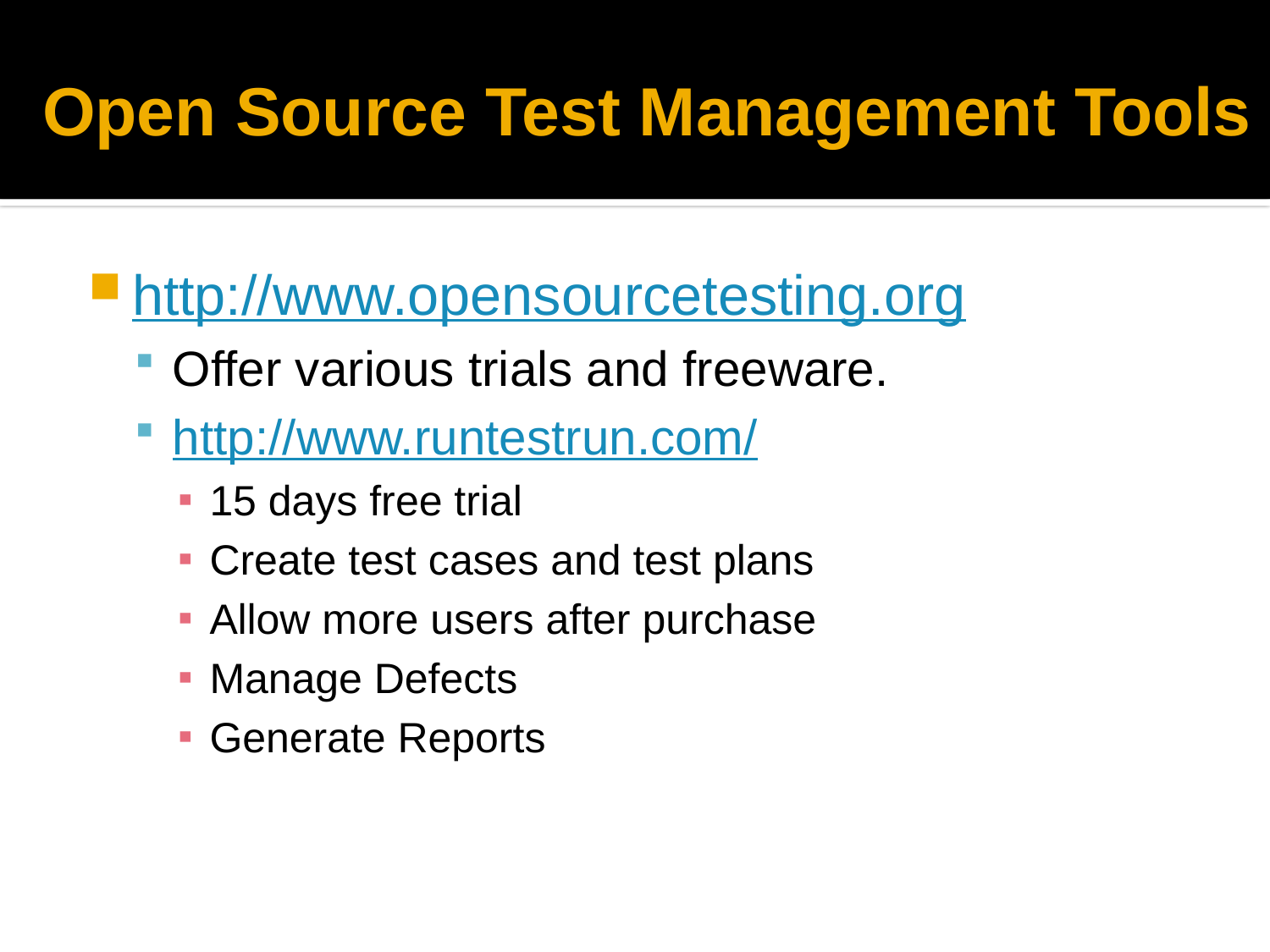

# Open Source Test Management Tools
http://www.opensourcetesting.org
Offer various trials and freeware.
http://www.runtestrun.com/
15 days free trial
Create test cases and test plans
Allow more users after purchase
Manage Defects
Generate Reports